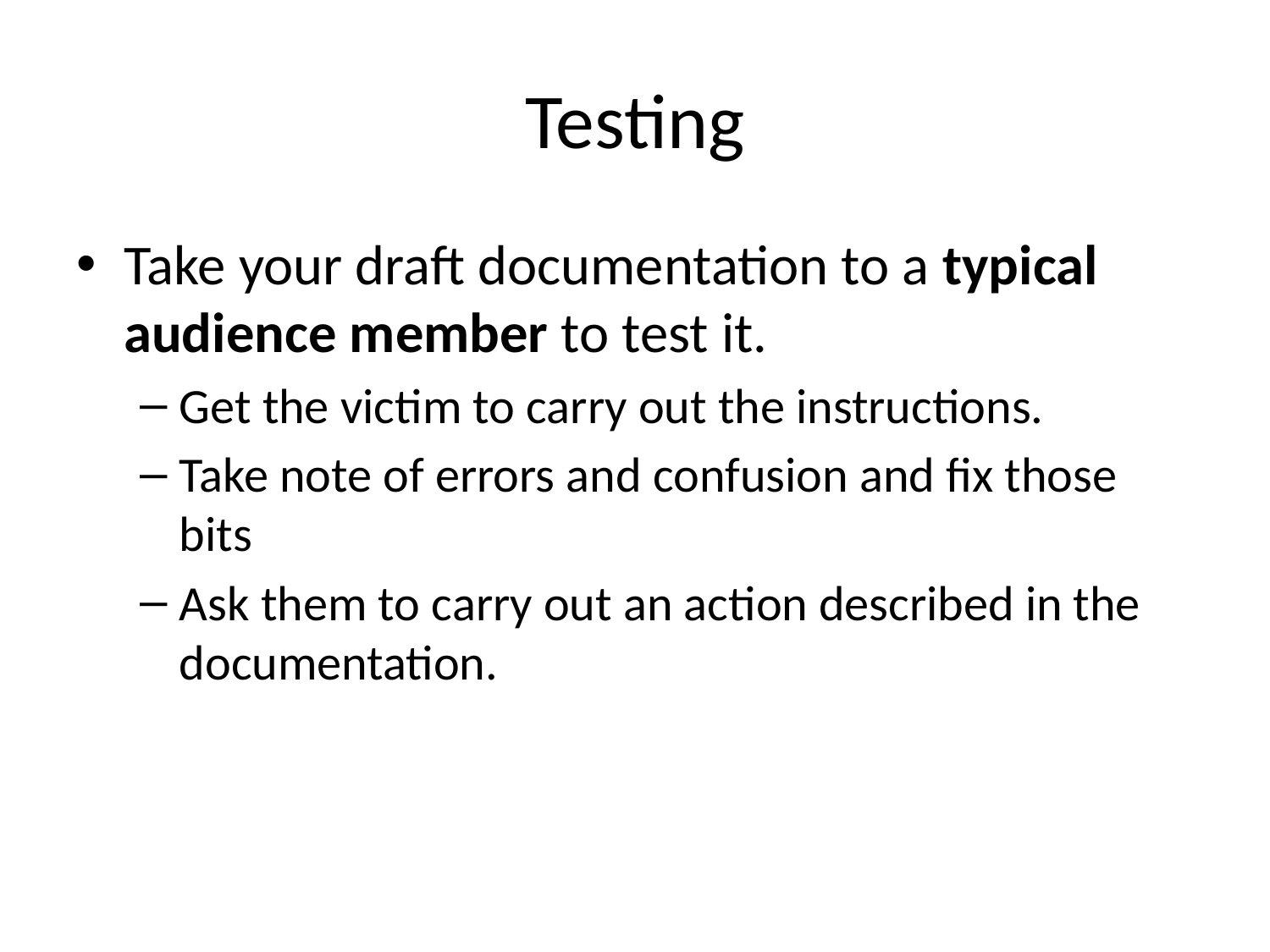

# Testing
Take your draft documentation to a typical audience member to test it.
Get the victim to carry out the instructions.
Take note of errors and confusion and fix those bits
Ask them to carry out an action described in the documentation.